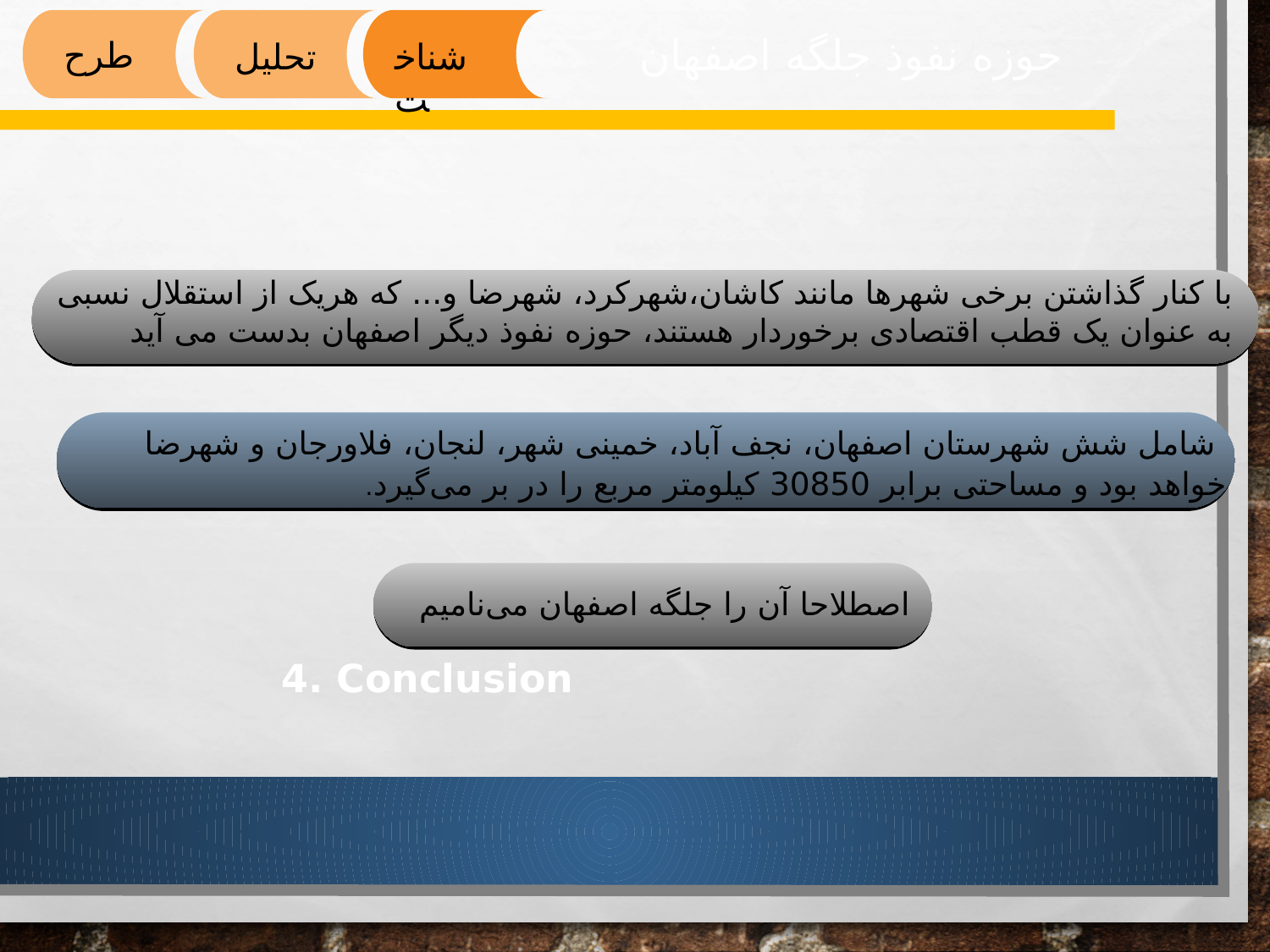

حوزه نفوذ جلگه اصفهان
طرح
تحلیل
شناخت
با کنار گذاشتن برخی شهرها مانند کاشان،شهرکرد، شهرضا و... که هریک از استقلال نسبی به عنوان یک قطب اقتصادی برخوردار هستند، حوزه نفوذ دیگر اصفهان بدست می آید

 شامل شش شهرستان اصفهان، نجف آباد، خمینی شهر، لنجان، فلاورجان و شهرضا خواهد بود و مساحتی برابر 30850 کیلومتر مربع را در بر می‌گیرد.

اصطلاحا آن را جلگه اصفهان می‌نامیم
4. Conclusion